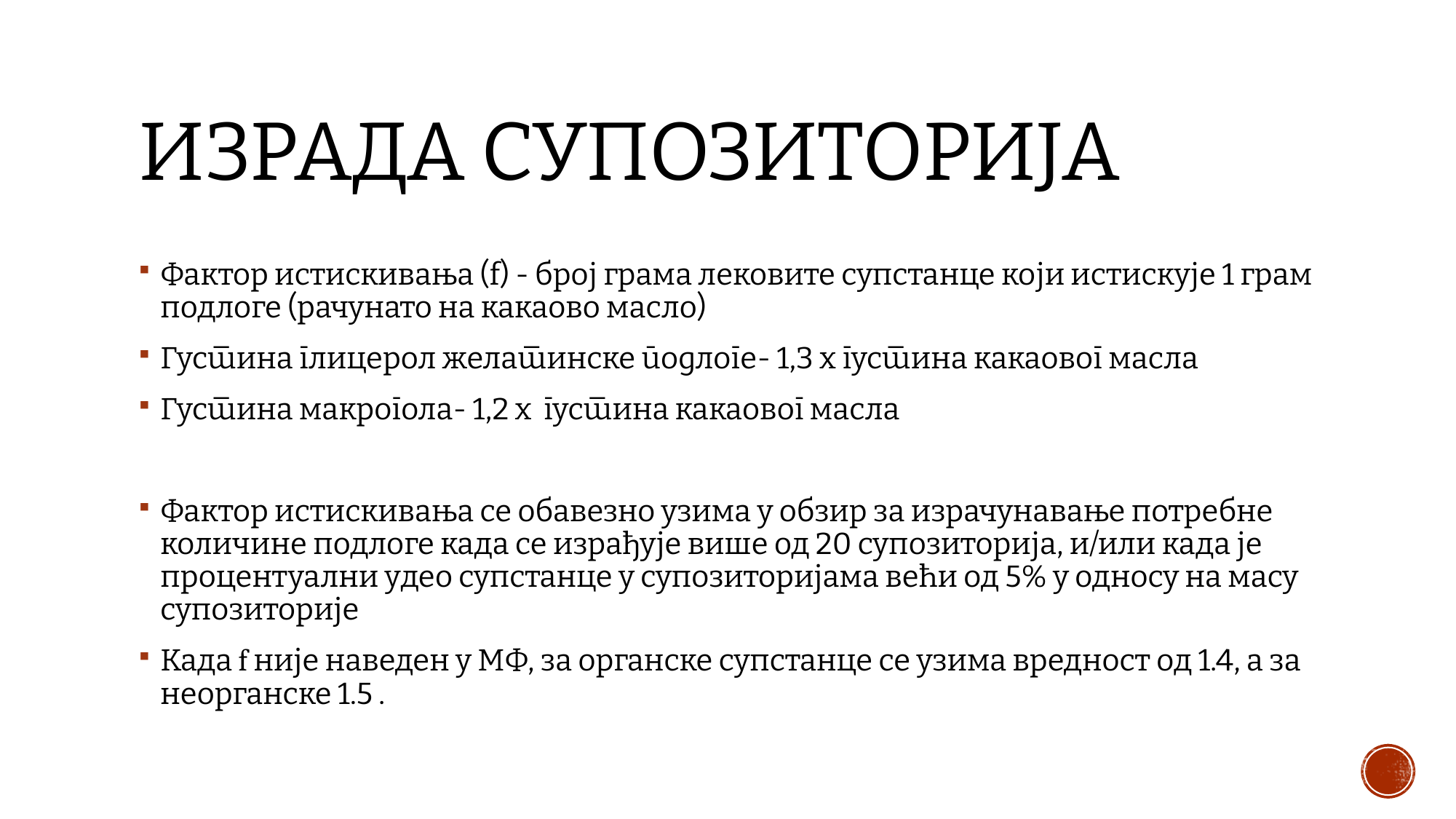

# Израда супозиторија
Фактор истискивања (f) - број грама лековите супстанце који истискује 1 грам подлоге (рачунато на какаово масло)
Густина глицерол желатинске подлоге- 1,3 х густина какаовог масла
Густина макрогола- 1,2 х  густина какаовог масла

Фактор истискивања се обавезно узима у обзир за израчунавање потребне количине подлоге када се израђује више од 20 супозиторија, и/или када је процентуални удео супстанце у супозиторијама већи од 5% у односу на масу супозиторије
Када f није наведен у МФ, за органске супстанце се узима вредност од 1.4, а за неорганске 1.5 .